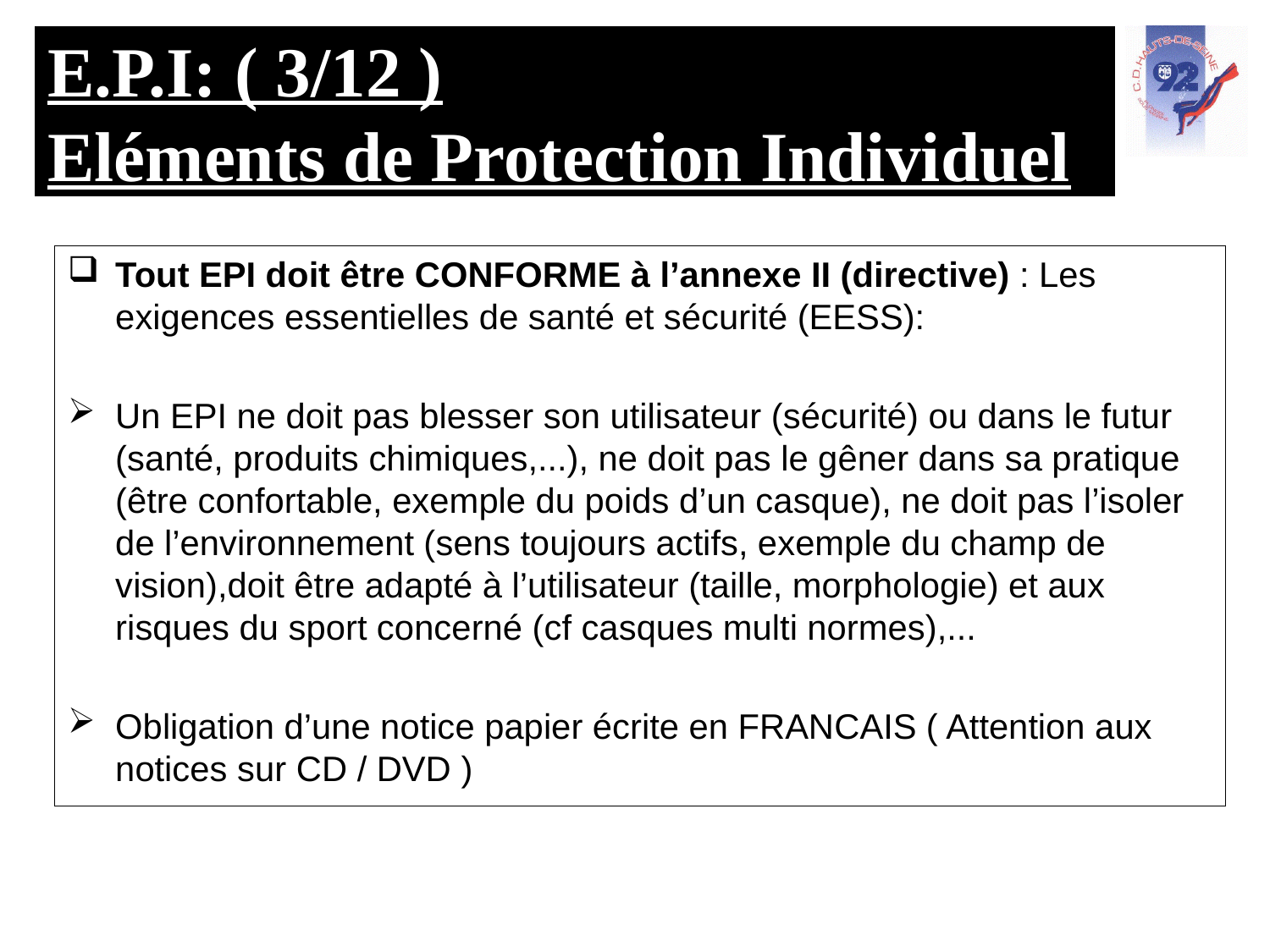

# E.P.I: ( 3/12 ) Eléments de Protection Individuel
Tout EPI doit être CONFORME à l’annexe II (directive) : Les exigences essentielles de santé et sécurité (EESS):

Un EPI ne doit pas blesser son utilisateur (sécurité) ou dans le futur (santé, produits chimiques,...), ne doit pas le gêner dans sa pratique (être confortable, exemple du poids d’un casque), ne doit pas l’isoler de l’environnement (sens toujours actifs, exemple du champ de vision),doit être adapté à l’utilisateur (taille, morphologie) et aux risques du sport concerné (cf casques multi normes),...

Obligation d’une notice papier écrite en FRANCAIS ( Attention aux notices sur CD / DVD )